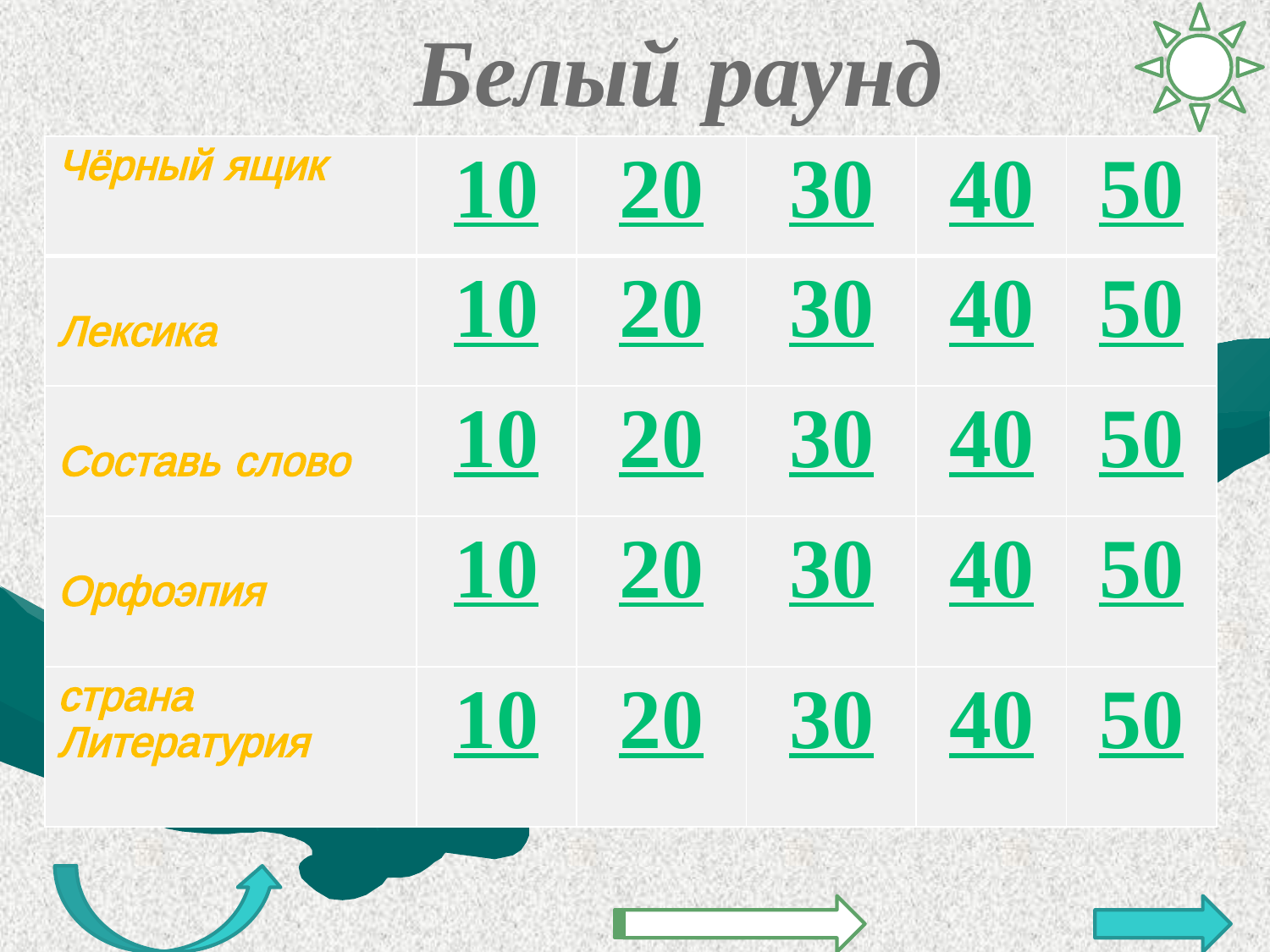

# Белый раунд
| Чёрный ящик | 10 | 20 | 30 | 40 | 50 |
| --- | --- | --- | --- | --- | --- |
| Лексика | 10 | 20 | 30 | 40 | 50 |
| Составь слово | 10 | 20 | 30 | 40 | 50 |
| Орфоэпия | 10 | 20 | 30 | 40 | 50 |
| страна Литературия | 10 | 20 | 30 | 40 | 50 |